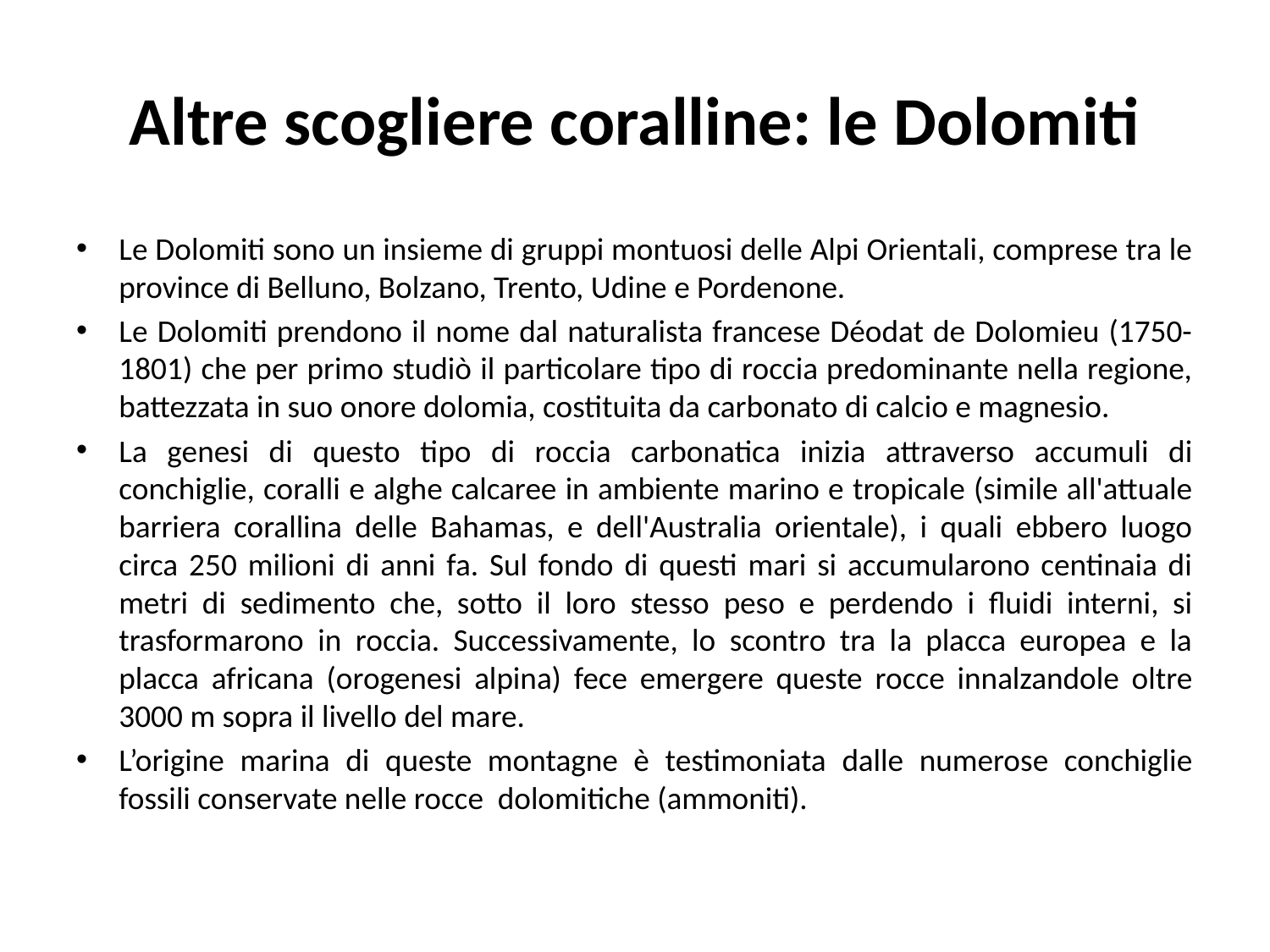

# Altre scogliere coralline: le Dolomiti
Le Dolomiti sono un insieme di gruppi montuosi delle Alpi Orientali, comprese tra le province di Belluno, Bolzano, Trento, Udine e Pordenone.
Le Dolomiti prendono il nome dal naturalista francese Déodat de Dolomieu (1750-1801) che per primo studiò il particolare tipo di roccia predominante nella regione, battezzata in suo onore dolomia, costituita da carbonato di calcio e magnesio.
La genesi di questo tipo di roccia carbonatica inizia attraverso accumuli di conchiglie, coralli e alghe calcaree in ambiente marino e tropicale (simile all'attuale barriera corallina delle Bahamas, e dell'Australia orientale), i quali ebbero luogo circa 250 milioni di anni fa. Sul fondo di questi mari si accumularono centinaia di metri di sedimento che, sotto il loro stesso peso e perdendo i fluidi interni, si trasformarono in roccia. Successivamente, lo scontro tra la placca europea e la placca africana (orogenesi alpina) fece emergere queste rocce innalzandole oltre 3000 m sopra il livello del mare.
L’origine marina di queste montagne è testimoniata dalle numerose conchiglie fossili conservate nelle rocce  dolomitiche (ammoniti).